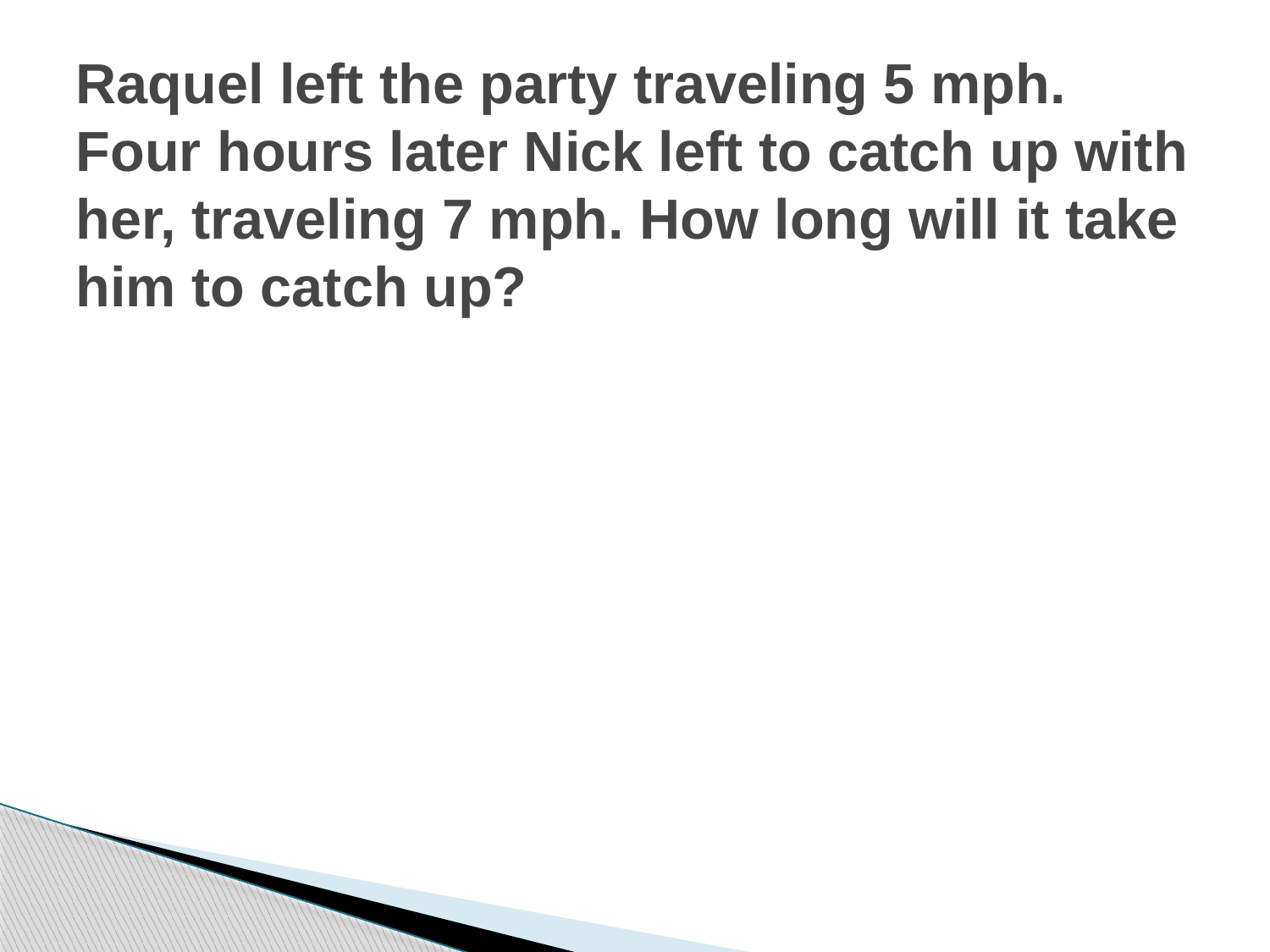

# Raquel left the party traveling 5 mph. Four hours later Nick left to catch up with her, traveling 7 mph. How long will it take him to catch up?